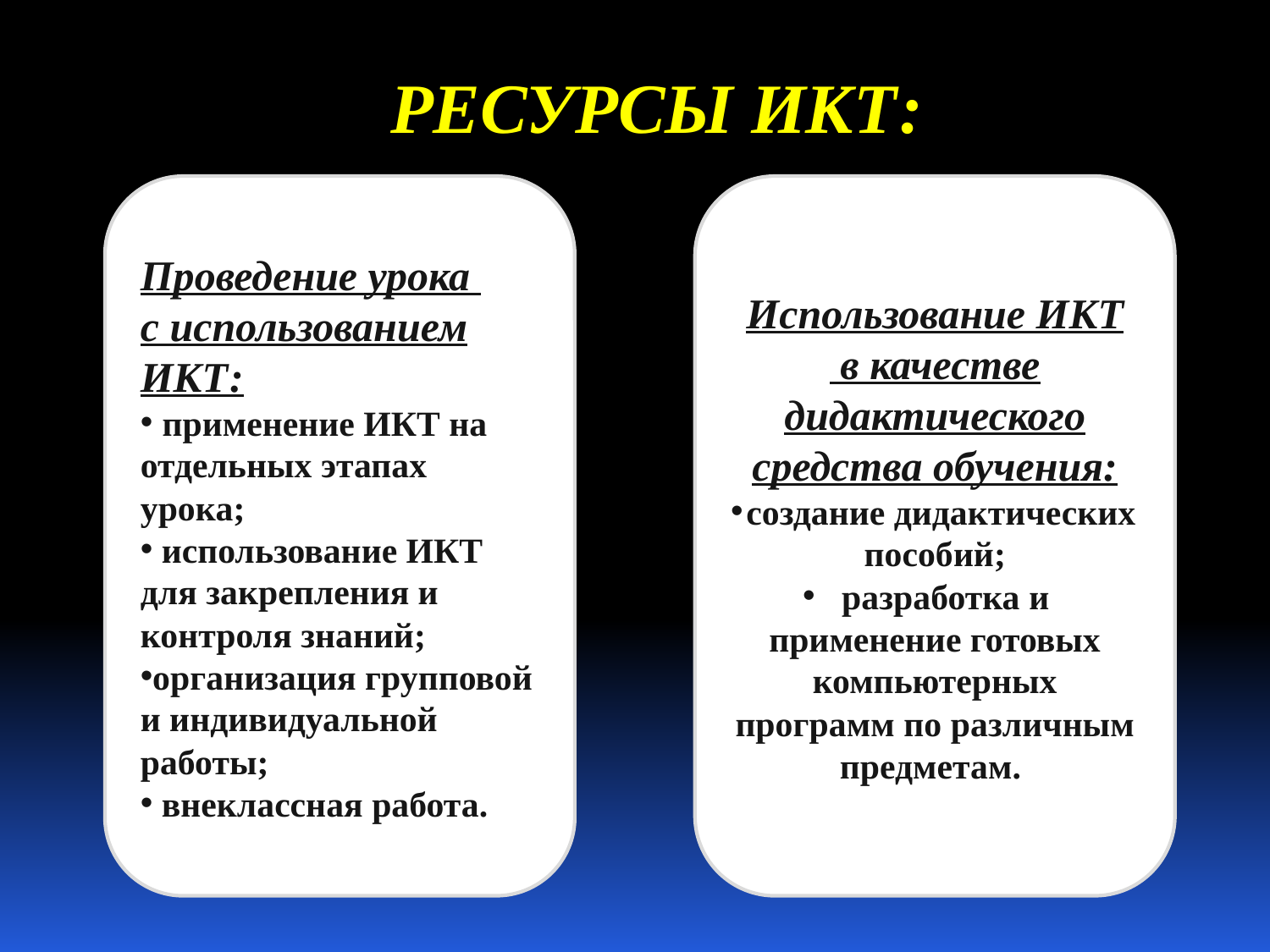

РЕСУРСЫ ИКТ:
Проведение урока
с использованием ИКТ:
 применение ИКТ на отдельных этапах урока;
 использование ИКТ для закрепления и контроля знаний;
организация групповой и индивидуальной работы;
 внеклассная работа.
Использование ИКТ
 в качестве дидактического средства обучения:
создание дидактических пособий;
 разработка и применение готовых компьютерных программ по различным предметам.